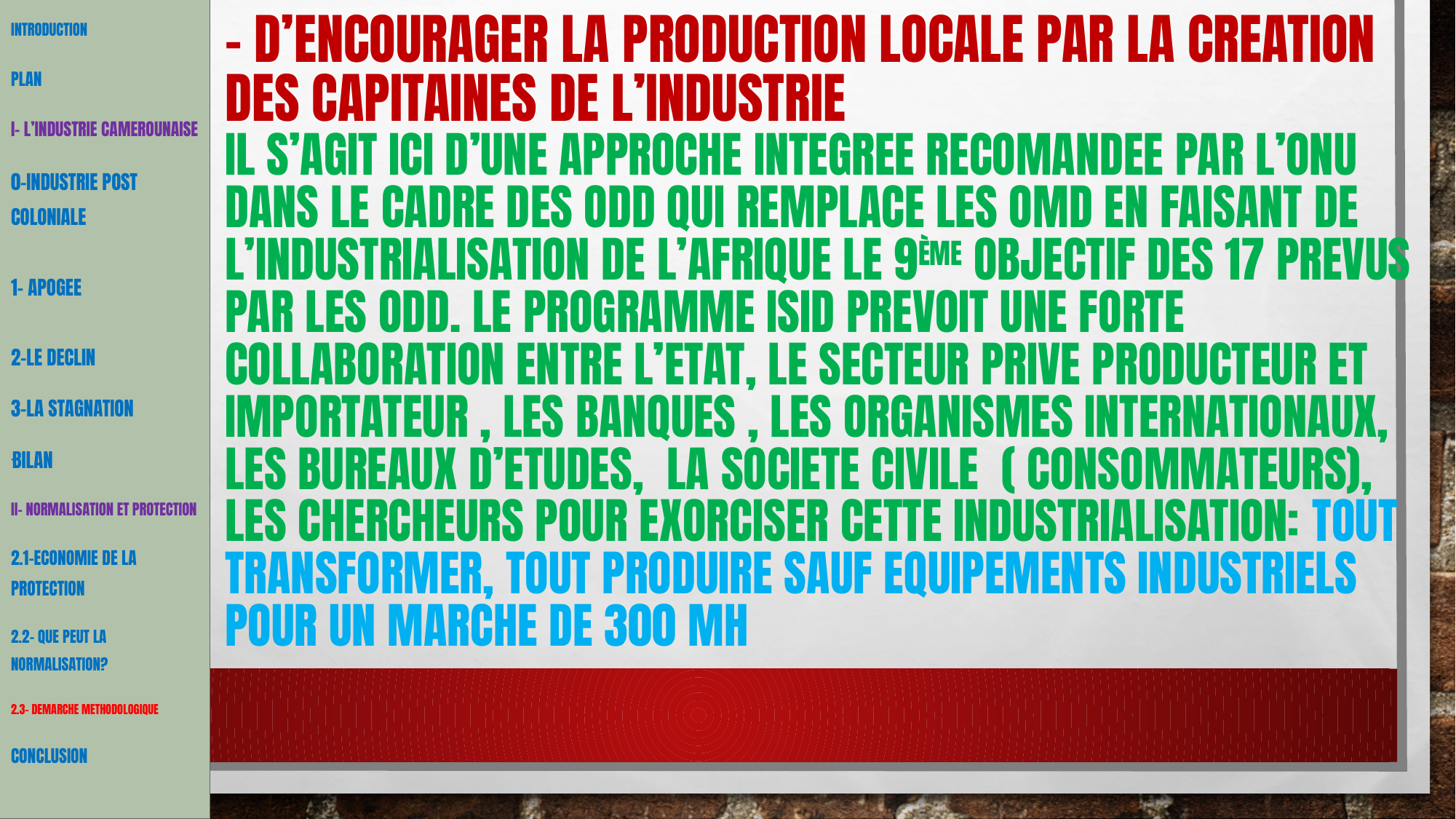

INTRODUCTION

PLAN

I- L’INDUSTRIE CAMEROUNAISE

0-Industrie post
colonialE

1- Apogee

2-Le declin
3-La Stagnation
BILAN

iI- NORMALISATION ET PROTECTION

2.1-economie de la protection

2.2- QUE PEUT LA
NORMALISATION?

2.3- DEMARCHE METHODOLOGIQUE

CONCLUSION

# - d’encourager la production locale par la creation des capitaines de l’INDUSTRIE il s’agit ici D’une approche integree recomandee par l’onu dans le cadre des odd qui remplace les omd en faisant de l’industrialisation de l’afrique le 9ème objectif des 17 prevus par les odd. Le programme isid prevoit une forte collaboration entre l’etat, le secteur prive producteur et importateur , les banques , les organismes internationaux, les bureaux d’etudes,  la societe civile  ( consommateurs), les chercheurs pour exorciser cette industrialisation: tout transformer, tout produire sauf equipements industriels POUR UN MARCHE DE 300 MH